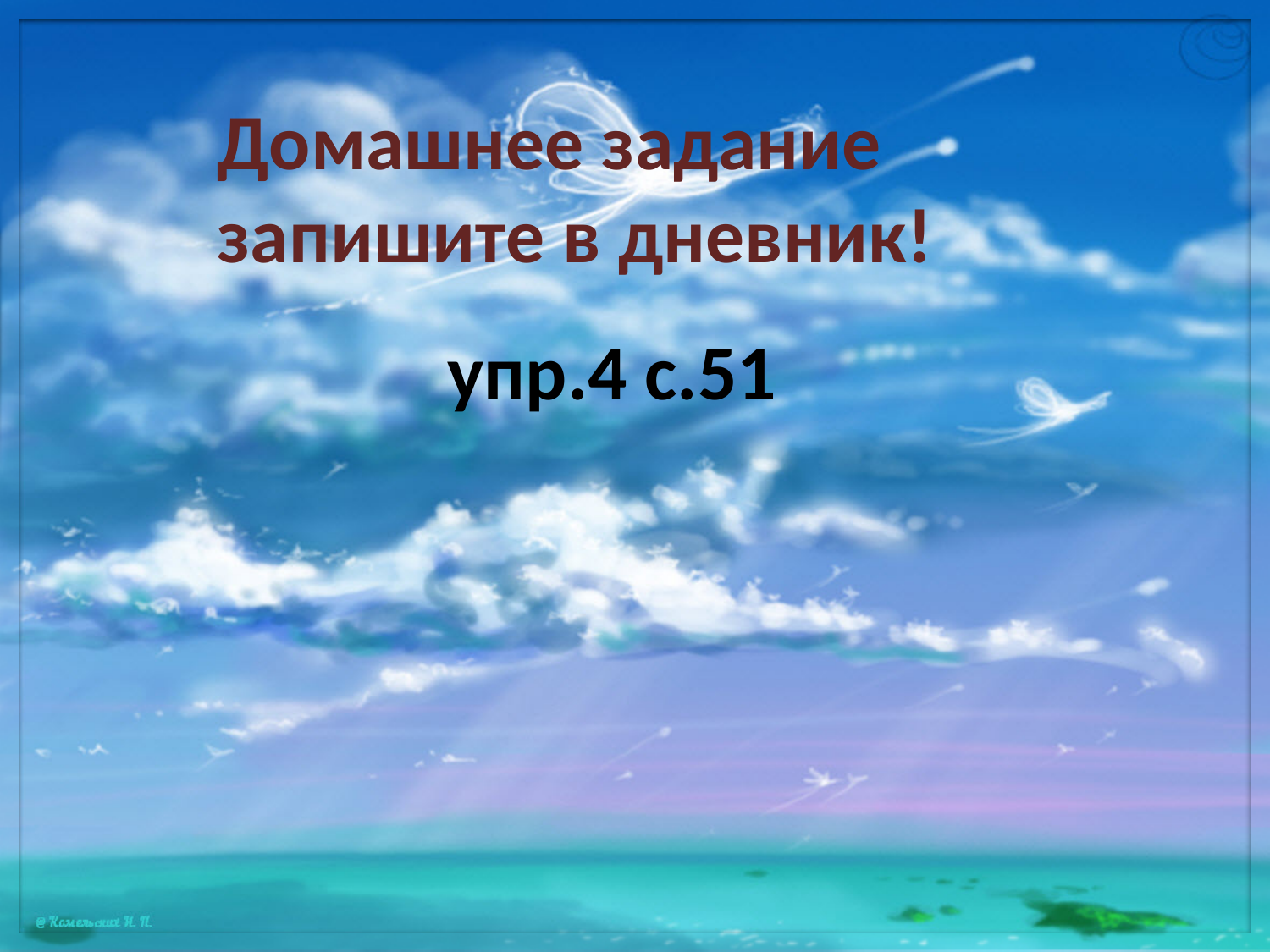

Домашнее задание запишите в дневник!
упр.4 с.51